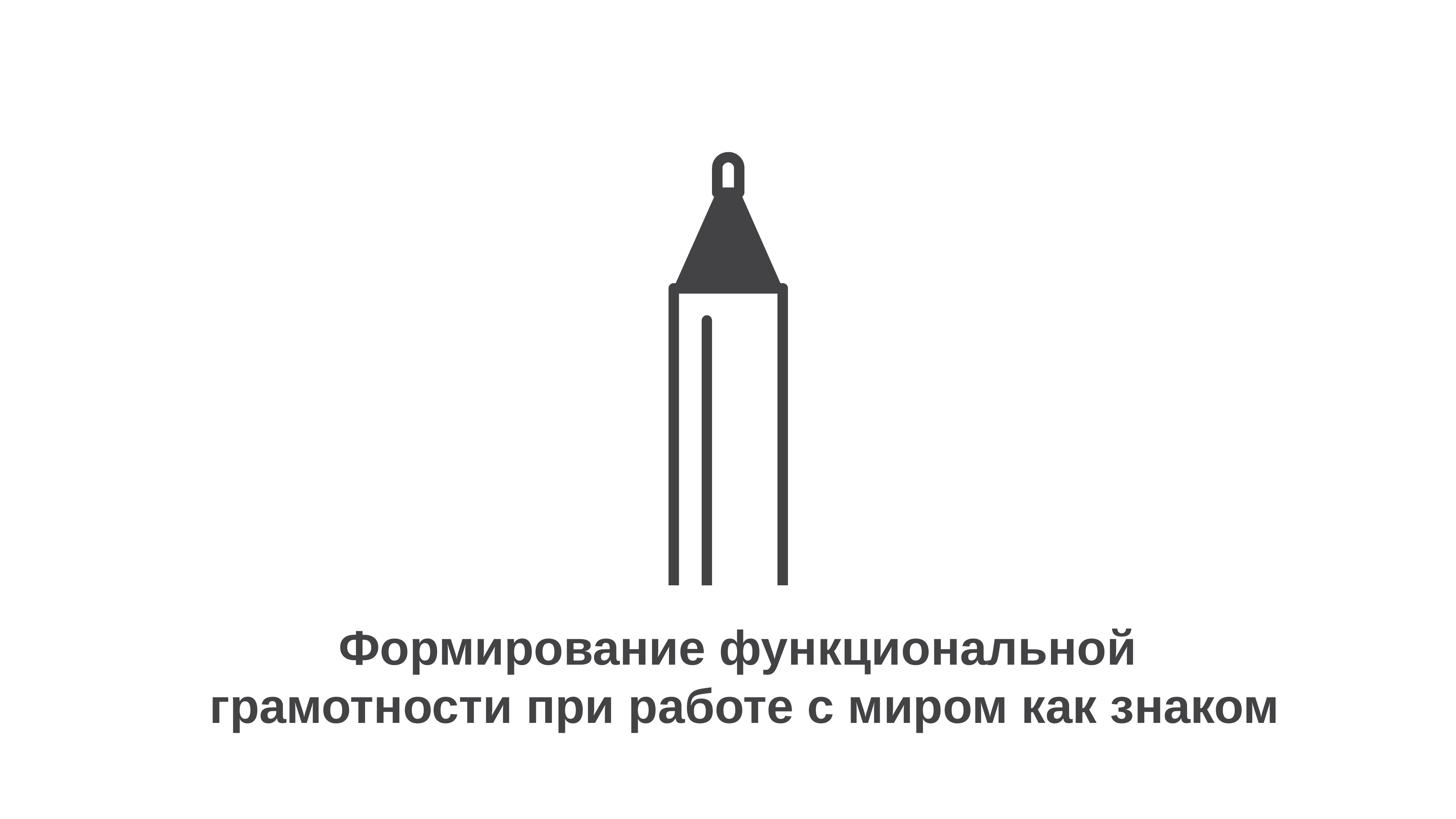

Формирование функциональной
грамотности при работе с миром как знаком